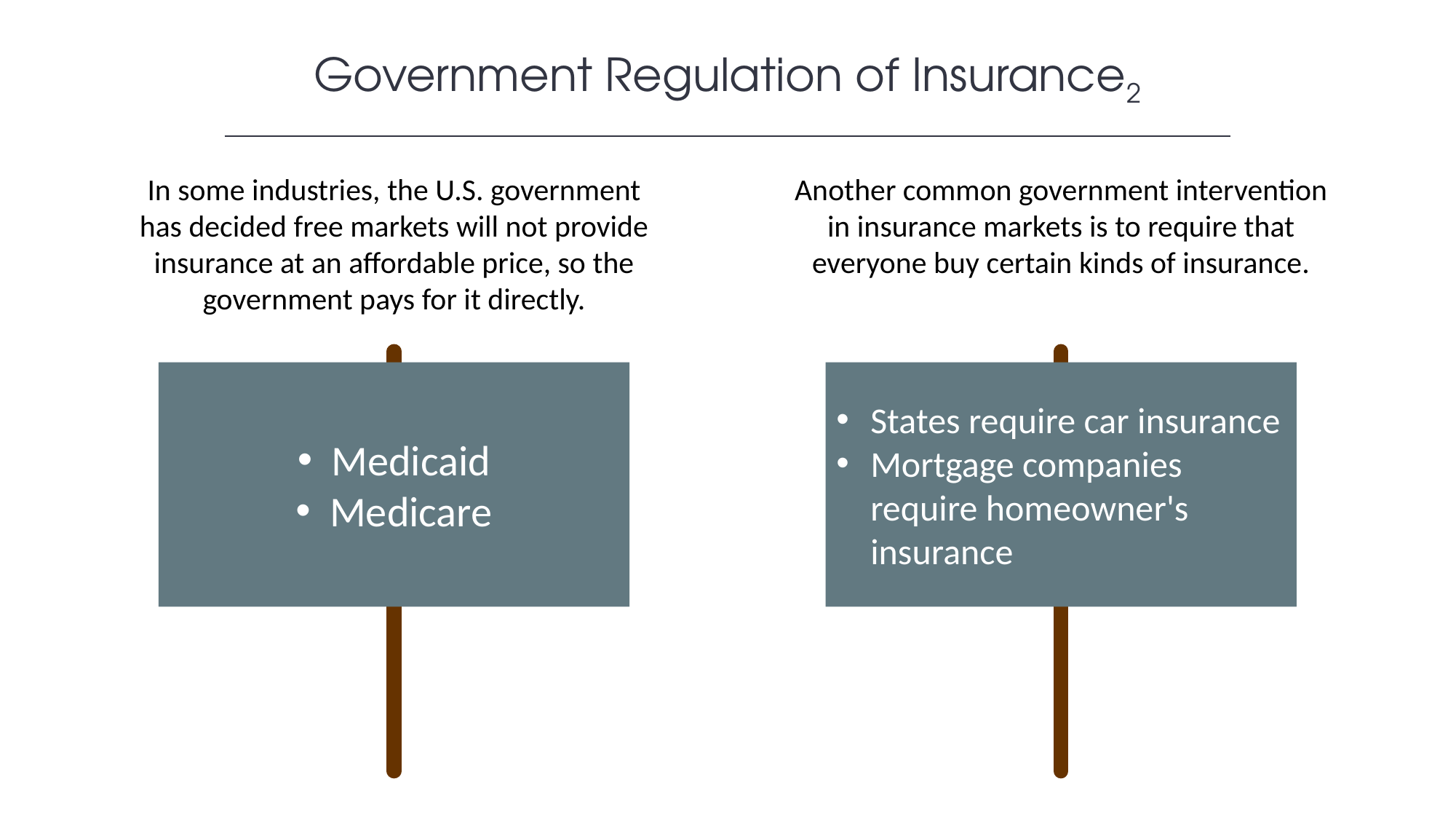

Government Regulation of Insurance2
In some industries, the U.S. government has decided free markets will not provide insurance at an affordable price, so the government pays for it directly.
Another common government intervention in insurance markets is to require that everyone buy certain kinds of insurance.
Medicaid
Medicare
States require car insurance
Mortgage companies require homeowner's insurance